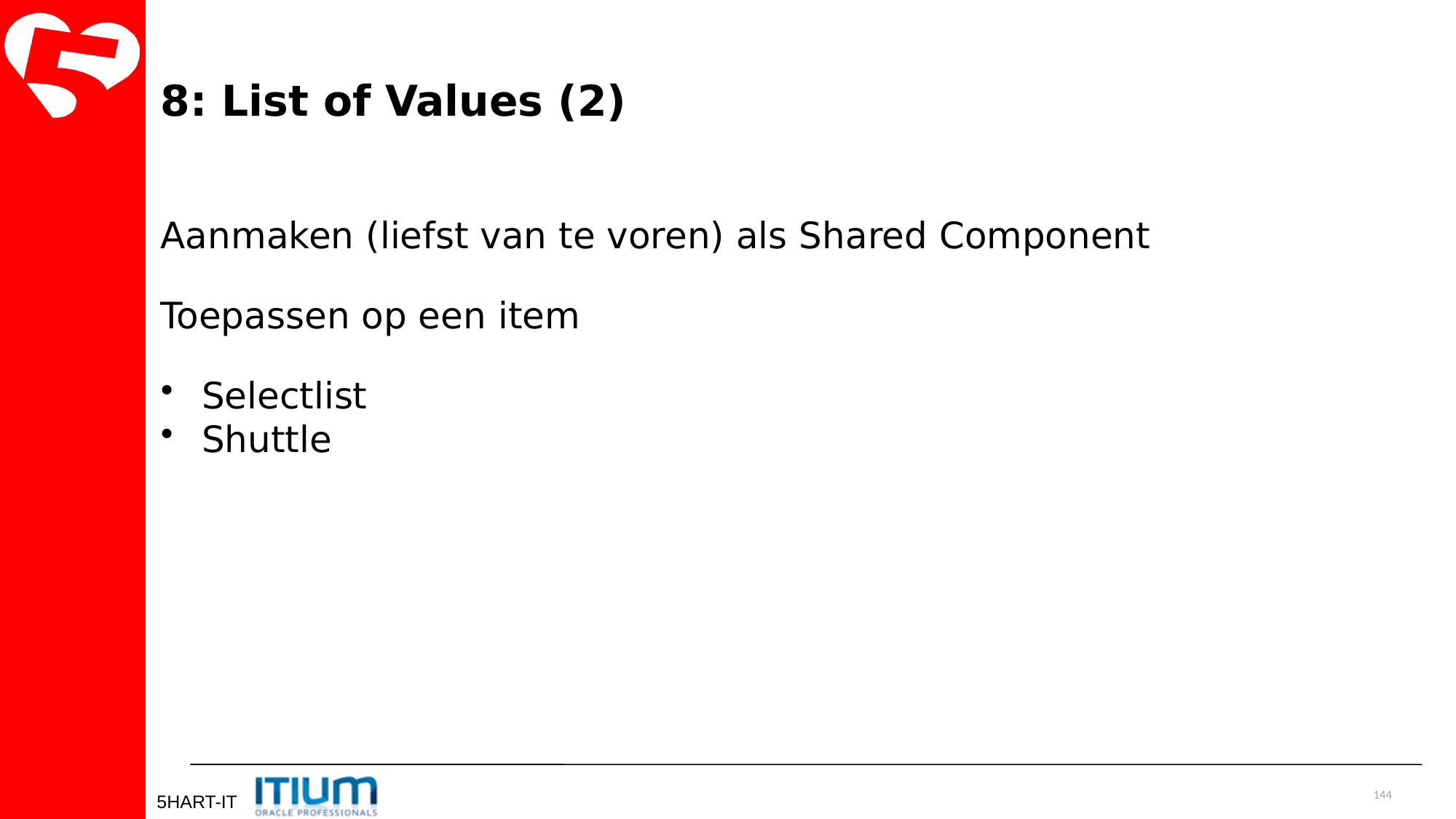

8: List of Values (2)
Aanmaken (liefst van te voren) als Shared Component
Toepassen op een item
Selectlist
Shuttle
144